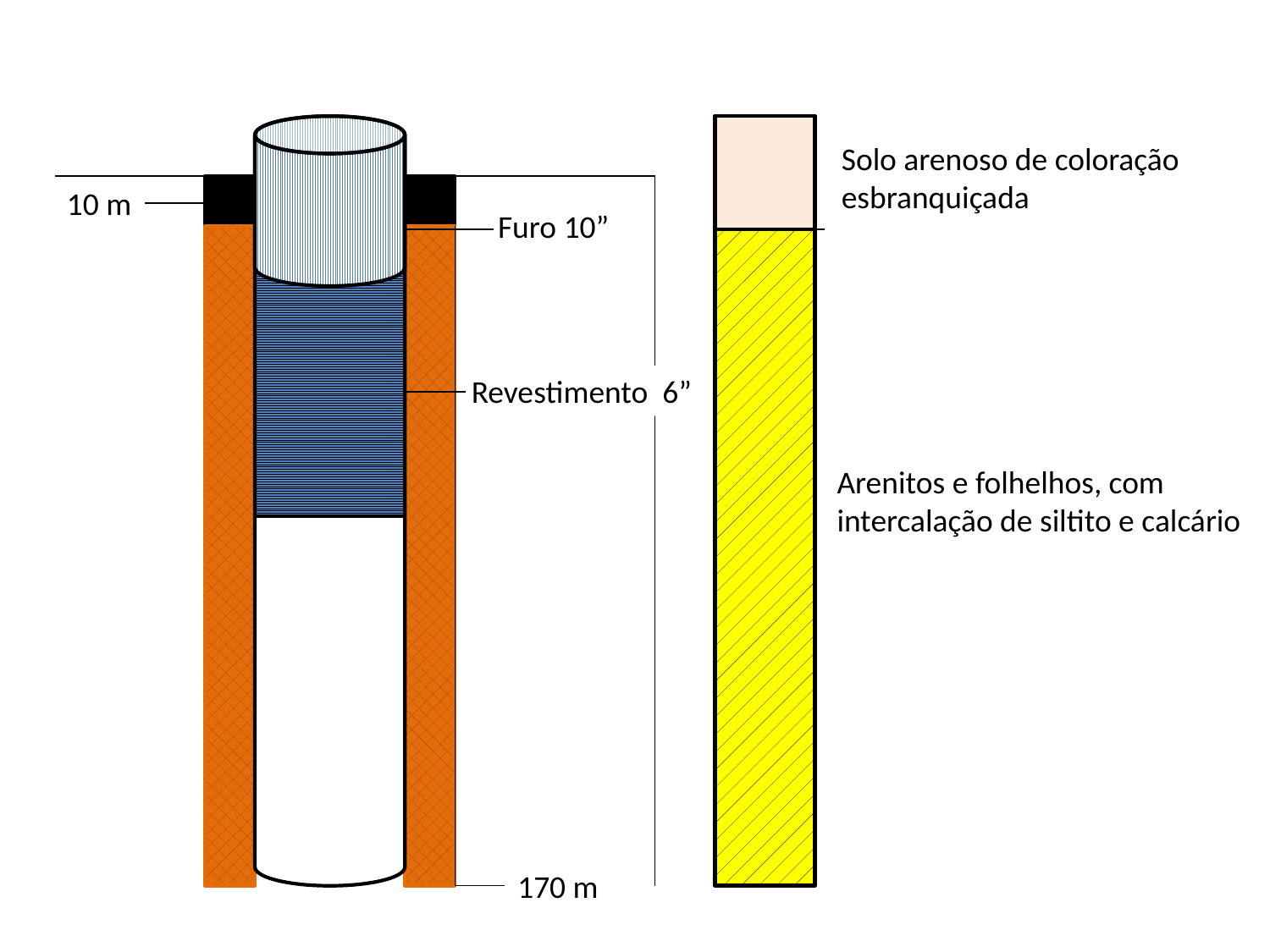

10 m
Furo 10”

Revestimento  6”
170 m

Solo arenoso de coloração esbranquiçada
Arenitos e folhelhos, com intercalação de siltito e calcário